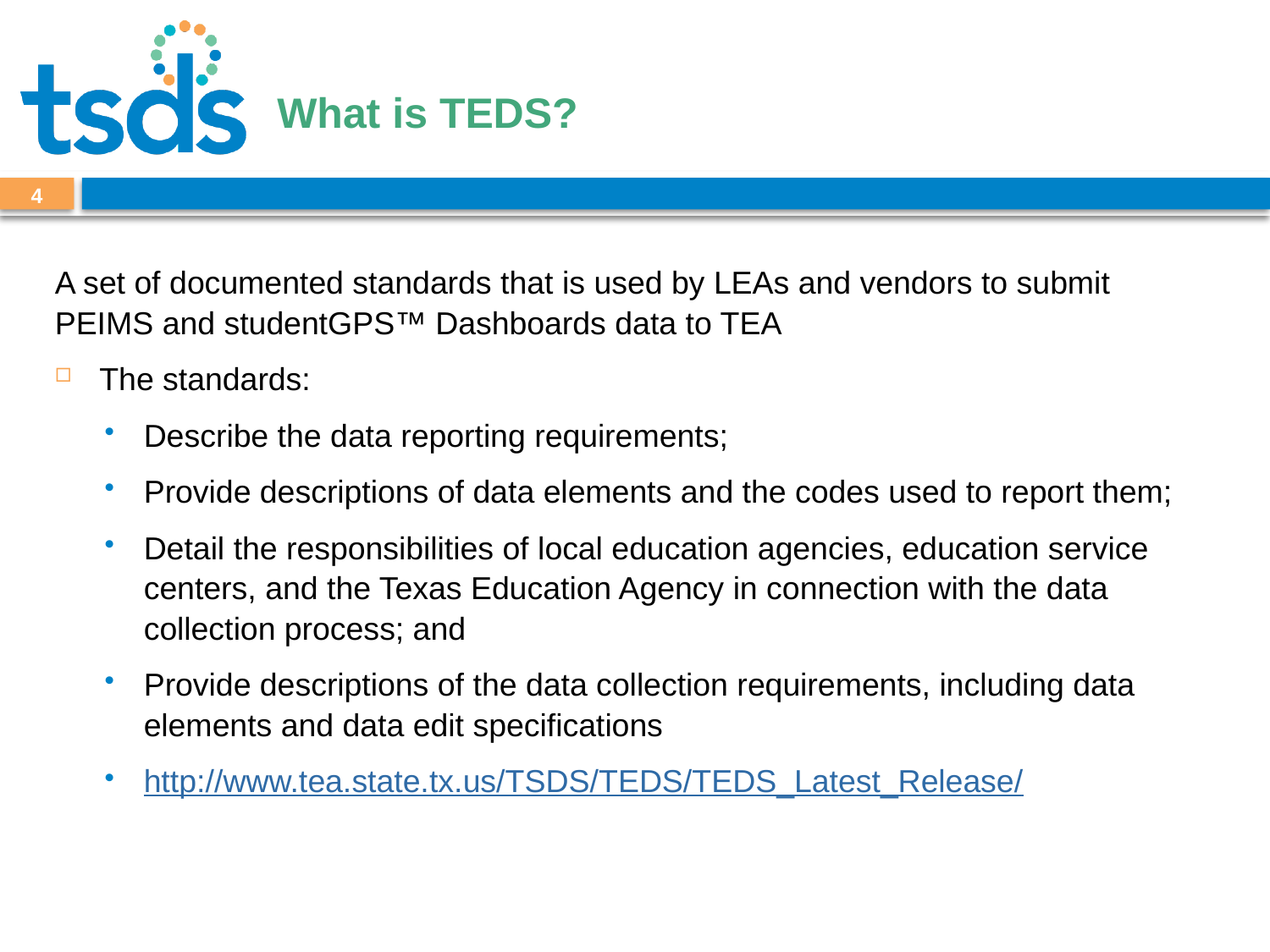

# What is TEDS?
4
A set of documented standards that is used by LEAs and vendors to submit PEIMS and studentGPS™ Dashboards data to TEA
The standards:
Describe the data reporting requirements;
Provide descriptions of data elements and the codes used to report them;
Detail the responsibilities of local education agencies, education service centers, and the Texas Education Agency in connection with the data collection process; and
Provide descriptions of the data collection requirements, including data elements and data edit specifications
http://www.tea.state.tx.us/TSDS/TEDS/TEDS_Latest_Release/